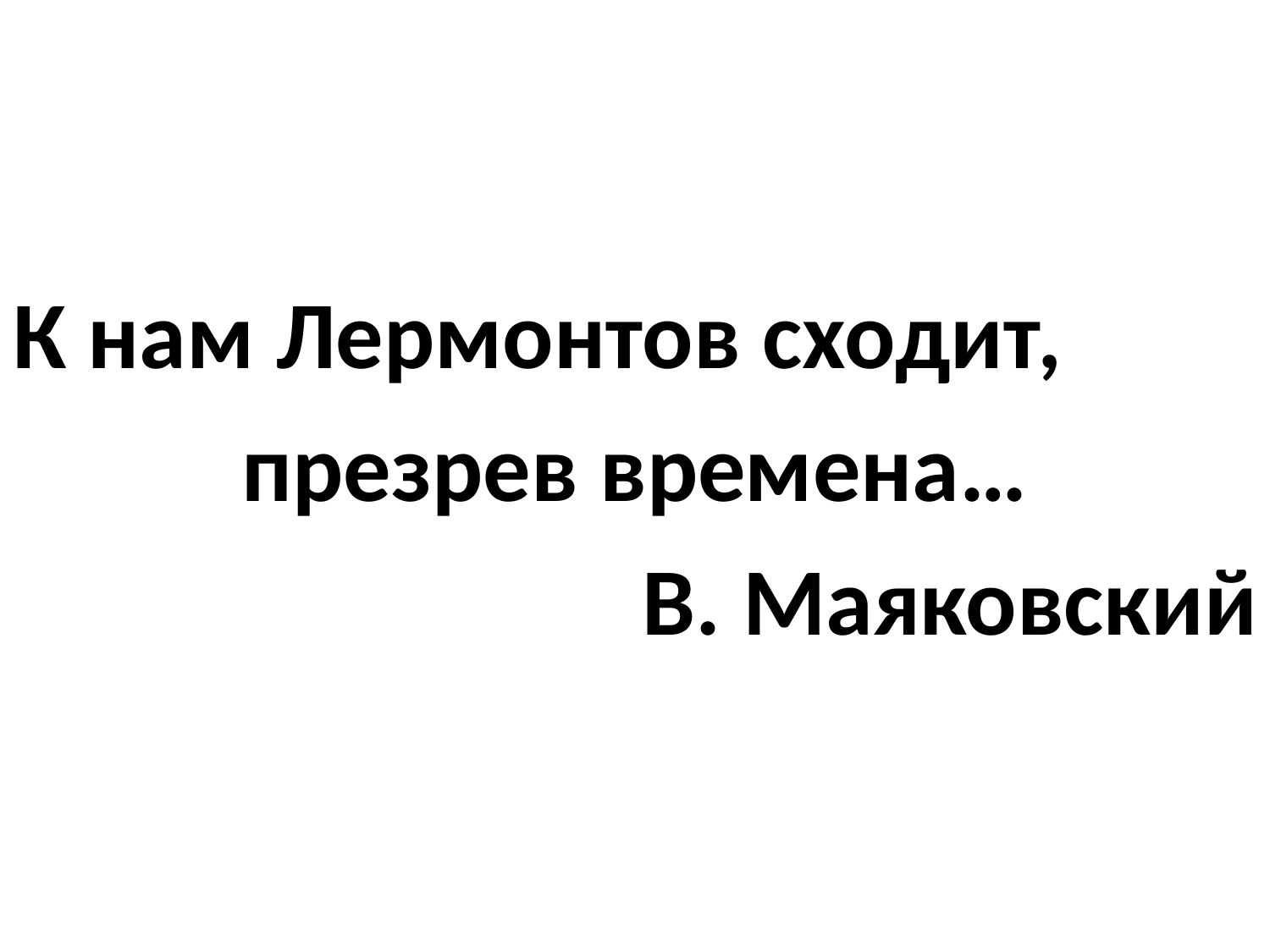

К нам Лермонтов сходит,
презрев времена…
В. Маяковский
#